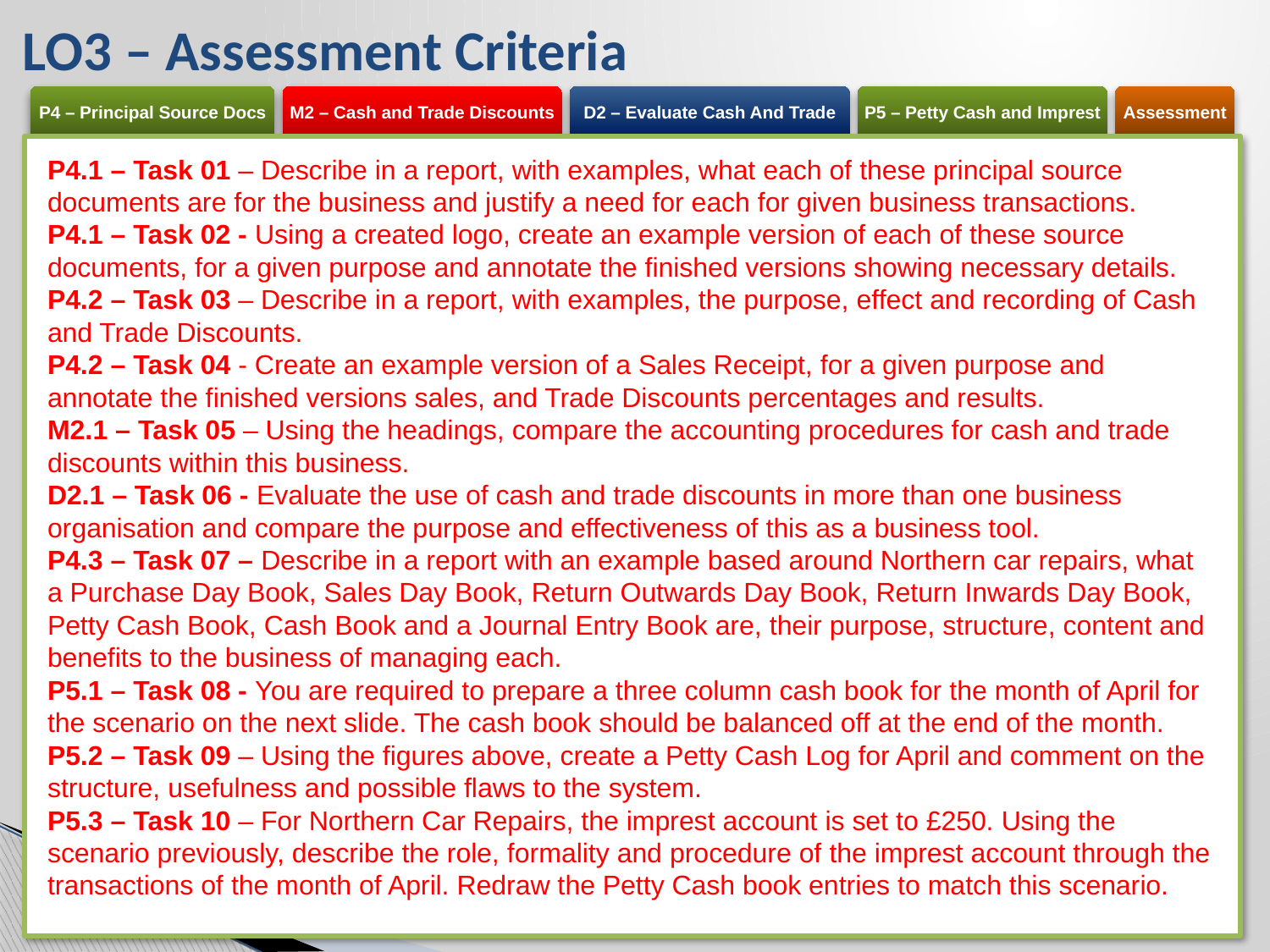

# LO3 – Assessment Criteria
P4.1 – Task 01 – Describe in a report, with examples, what each of these principal source documents are for the business and justify a need for each for given business transactions.
P4.1 – Task 02 - Using a created logo, create an example version of each of these source documents, for a given purpose and annotate the finished versions showing necessary details.
P4.2 – Task 03 – Describe in a report, with examples, the purpose, effect and recording of Cash and Trade Discounts.
P4.2 – Task 04 - Create an example version of a Sales Receipt, for a given purpose and annotate the finished versions sales, and Trade Discounts percentages and results.
M2.1 – Task 05 – Using the headings, compare the accounting procedures for cash and trade discounts within this business.
D2.1 – Task 06 - Evaluate the use of cash and trade discounts in more than one business organisation and compare the purpose and effectiveness of this as a business tool.
P4.3 – Task 07 – Describe in a report with an example based around Northern car repairs, what a Purchase Day Book, Sales Day Book, Return Outwards Day Book, Return Inwards Day Book, Petty Cash Book, Cash Book and a Journal Entry Book are, their purpose, structure, content and benefits to the business of managing each.
P5.1 – Task 08 - You are required to prepare a three column cash book for the month of April for the scenario on the next slide. The cash book should be balanced off at the end of the month.
P5.2 – Task 09 – Using the figures above, create a Petty Cash Log for April and comment on the structure, usefulness and possible flaws to the system.
P5.3 – Task 10 – For Northern Car Repairs, the imprest account is set to £250. Using the scenario previously, describe the role, formality and procedure of the imprest account through the transactions of the month of April. Redraw the Petty Cash book entries to match this scenario.